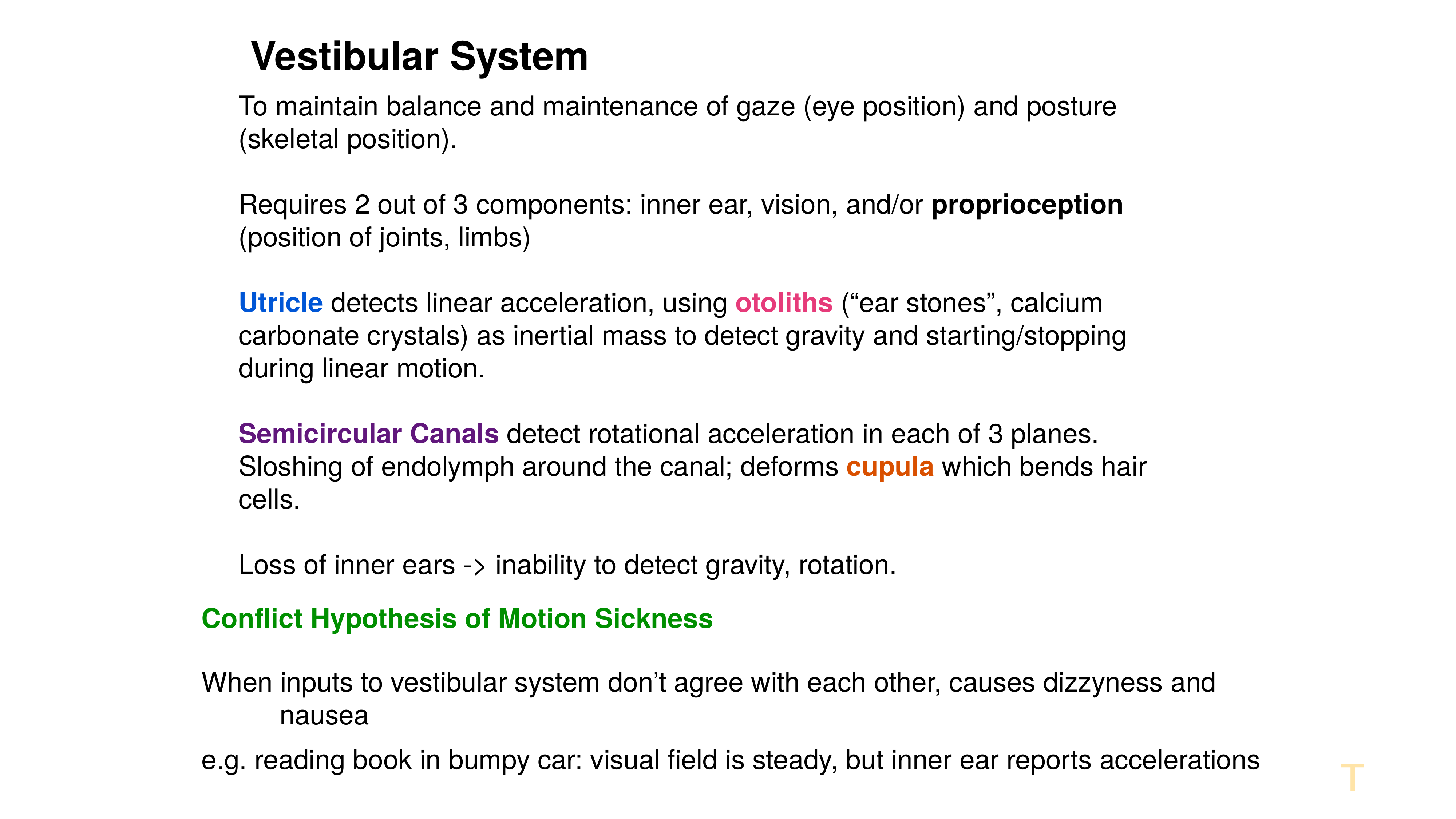

Vestibular System
To maintain balance and maintenance of gaze (eye position) and posture (skeletal position).

Requires 2 out of 3 components: inner ear, vision, and/or proprioception (position of joints, limbs)

Utricle detects linear acceleration, using otoliths (“ear stones”, calcium carbonate crystals) as inertial mass to detect gravity and starting/stopping during linear motion.

Semicircular Canals detect rotational acceleration in each of 3 planes. Sloshing of endolymph around the canal; deforms cupula which bends hair cells.

Loss of inner ears -> inability to detect gravity, rotation.
Conflict Hypothesis of Motion Sickness
When inputs to vestibular system don’t agree with each other, causes dizzyness and nausea
e.g. reading book in bumpy car: visual field is steady, but inner ear reports accelerations
T